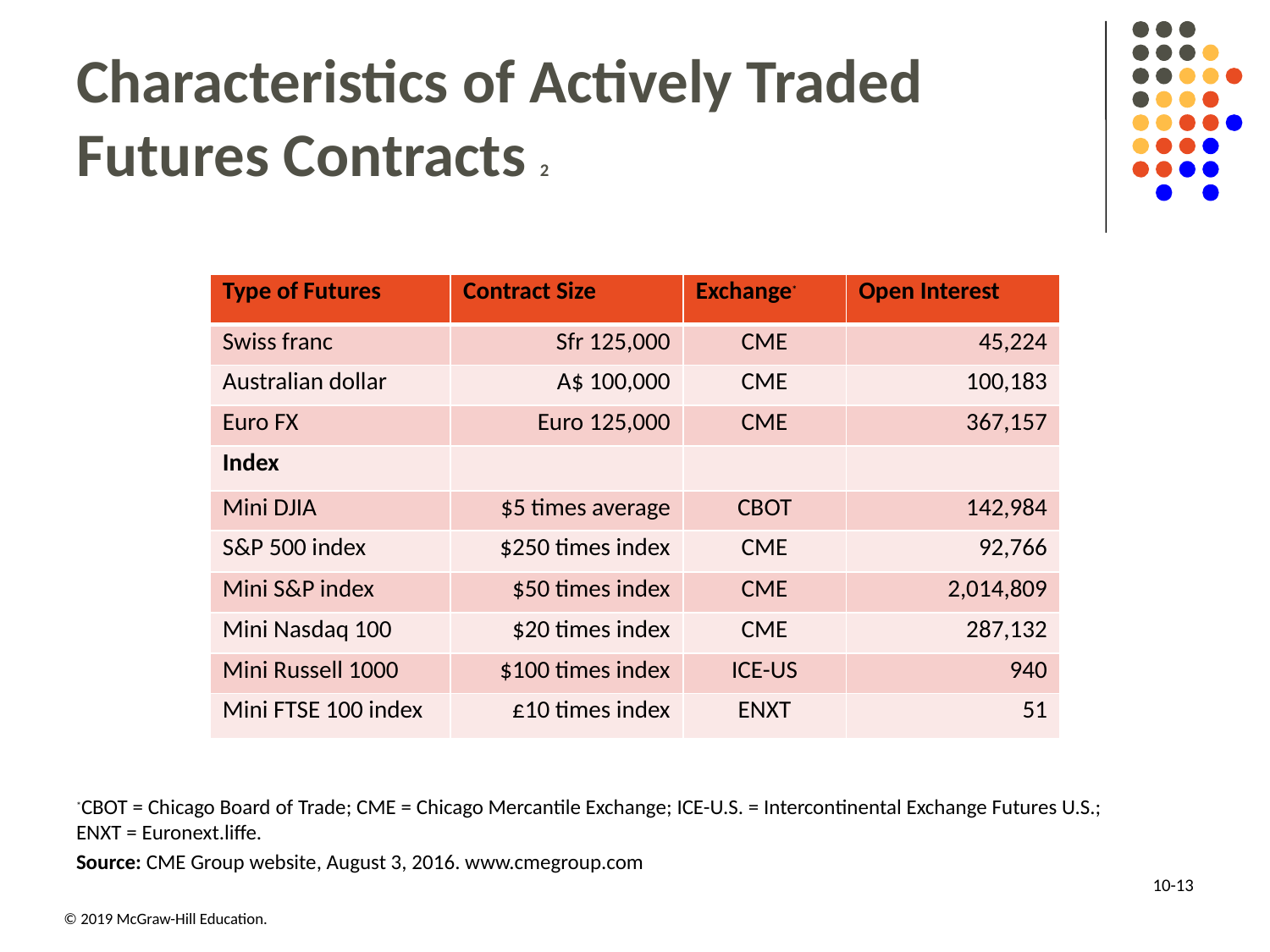

# Characteristics of Actively Traded Futures Contracts 2
| Type of Futures | Contract Size | Exchange\* | Open Interest |
| --- | --- | --- | --- |
| Swiss franc | Sfr 125,000 | CME | 45,224 |
| Australian dollar | A$ 100,000 | CME | 100,183 |
| Euro FX | Euro 125,000 | CME | 367,157 |
| Index |  |  |  |
| Mini DJIA | $5 times average | CBOT | 142,984 |
| S&P 500 index | $250 times index | CME | 92,766 |
| Mini S&P index | $50 times index | CME | 2,014,809 |
| Mini Nasdaq 100 | $20 times index | CME | 287,132 |
| Mini Russell 1000 | $100 times index | ICE-US | 940 |
| Mini FTSE 100 index | £10 times index | ENXT | 51 |
*CBOT = Chicago Board of Trade; CME = Chicago Mercantile Exchange; ICE-U.S. = Intercontinental Exchange Futures U.S.; ENXT = Euronext.liffe.
Source: CME Group website, August 3, 2016. www.cmegroup.com
10-13